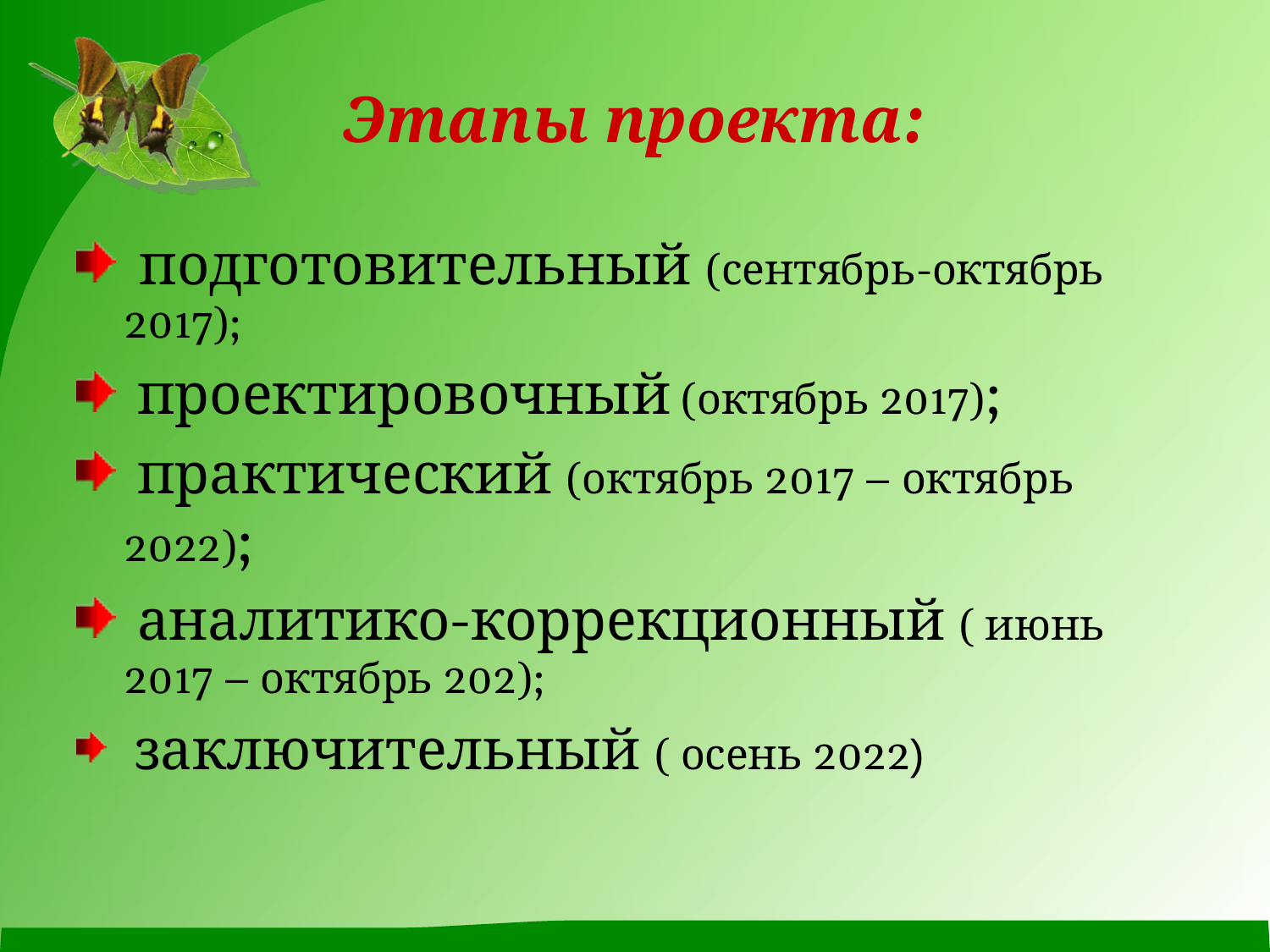

# Этапы проекта:
 подготовительный (сентябрь-октябрь 2017);
 проектировочный (октябрь 2017);
 практический (октябрь 2017 – октябрь 2022);
 аналитико-коррекционный ( июнь 2017 – октябрь 202);
 заключительный ( осень 2022)